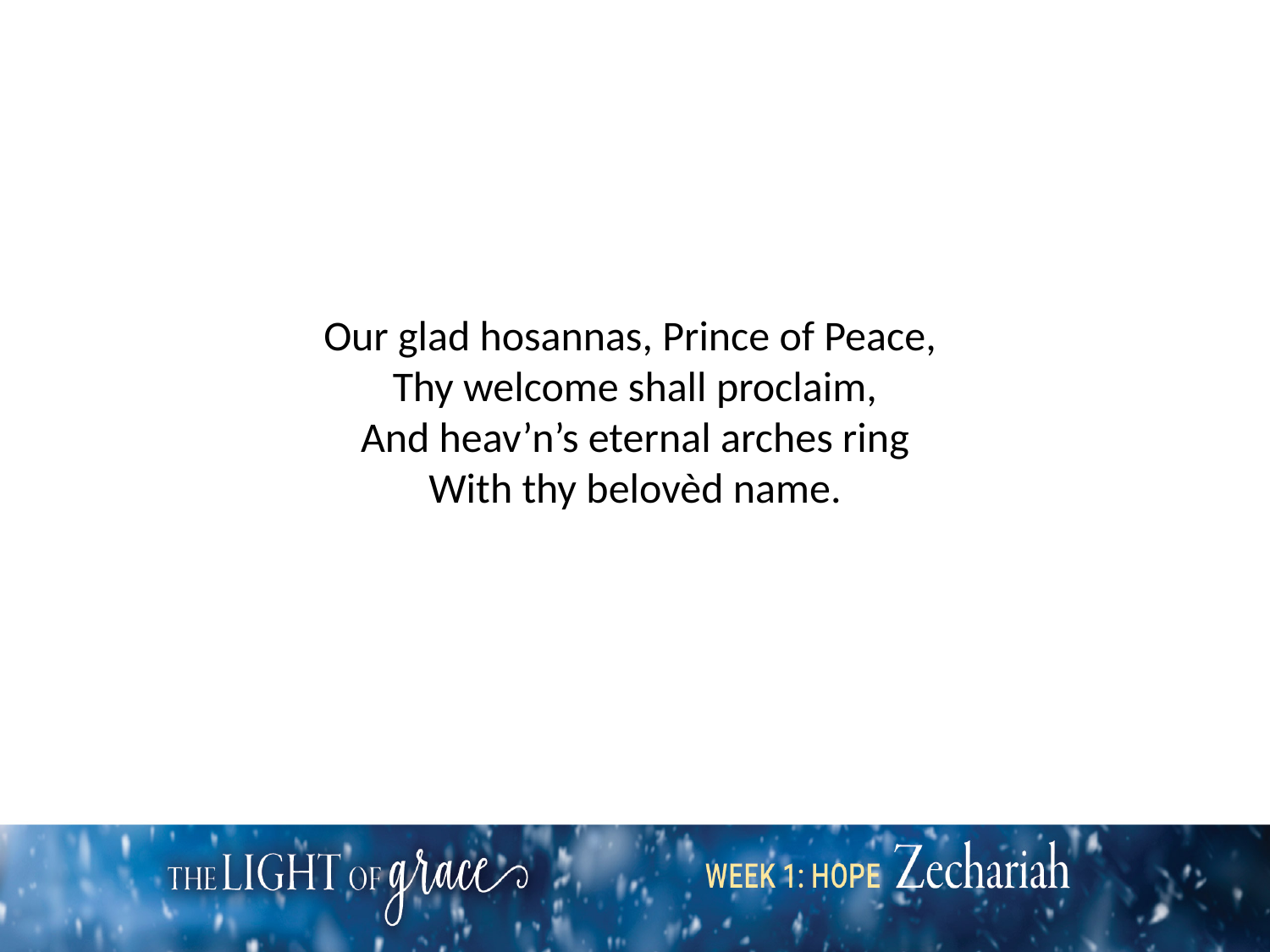

Our glad hosannas, Prince of Peace,
Thy welcome shall proclaim,
And heav’n’s eternal arches ring
With thy belovèd name.